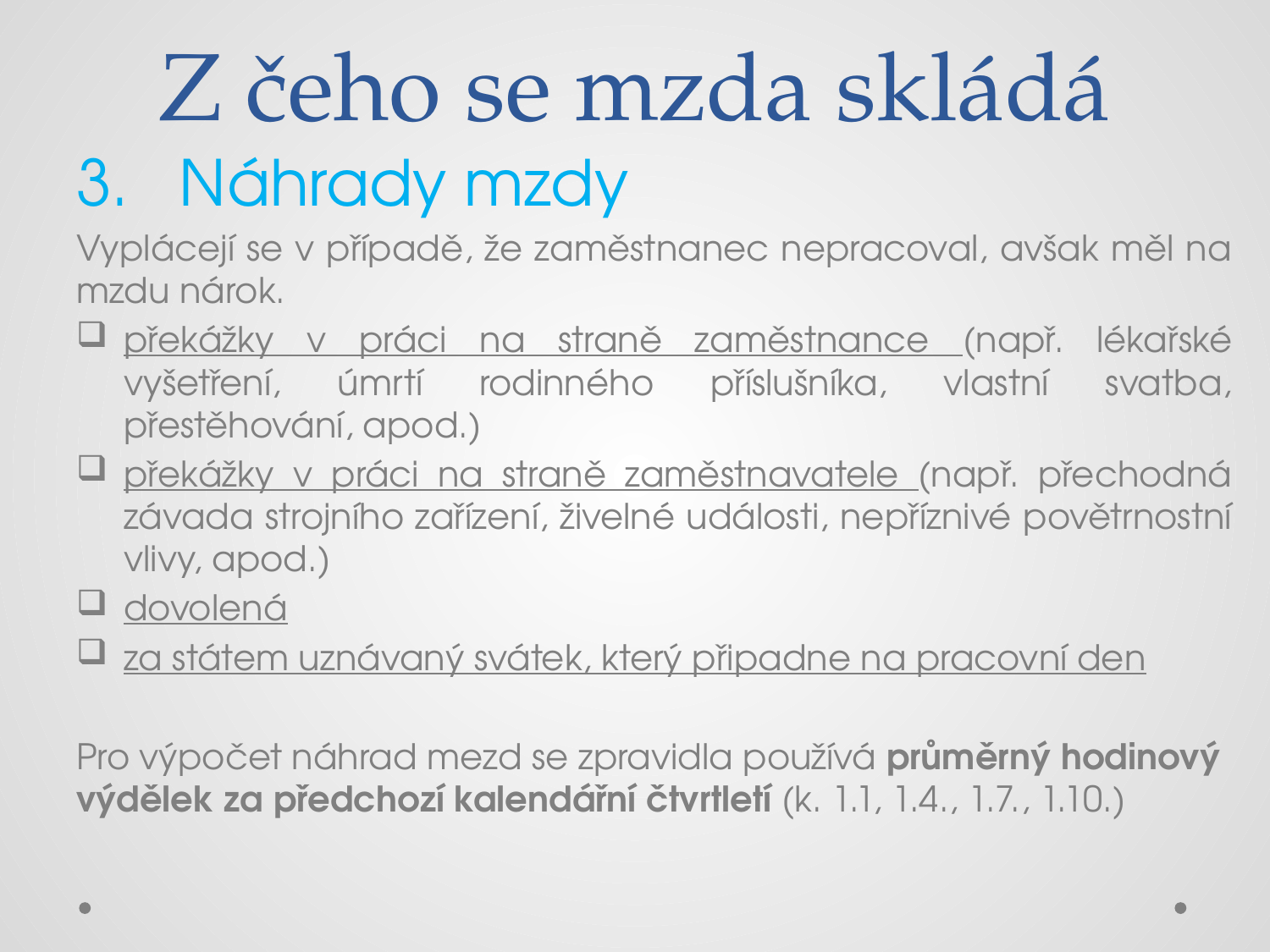

# Z čeho se mzda skládá
Náhrady mzdy
Vyplácejí se v případě, že zaměstnanec nepracoval, avšak měl na mzdu nárok.
překážky v práci na straně zaměstnance (např. lékařské vyšetření, úmrtí rodinného příslušníka, vlastní svatba, přestěhování, apod.)
překážky v práci na straně zaměstnavatele (např. přechodná závada strojního zařízení, živelné události, nepříznivé povětrnostní vlivy, apod.)
dovolená
za státem uznávaný svátek, který připadne na pracovní den

Pro výpočet náhrad mezd se zpravidla používá průměrný hodinový výdělek za předchozí kalendářní čtvrtletí (k. 1.1, 1.4., 1.7., 1.10.)